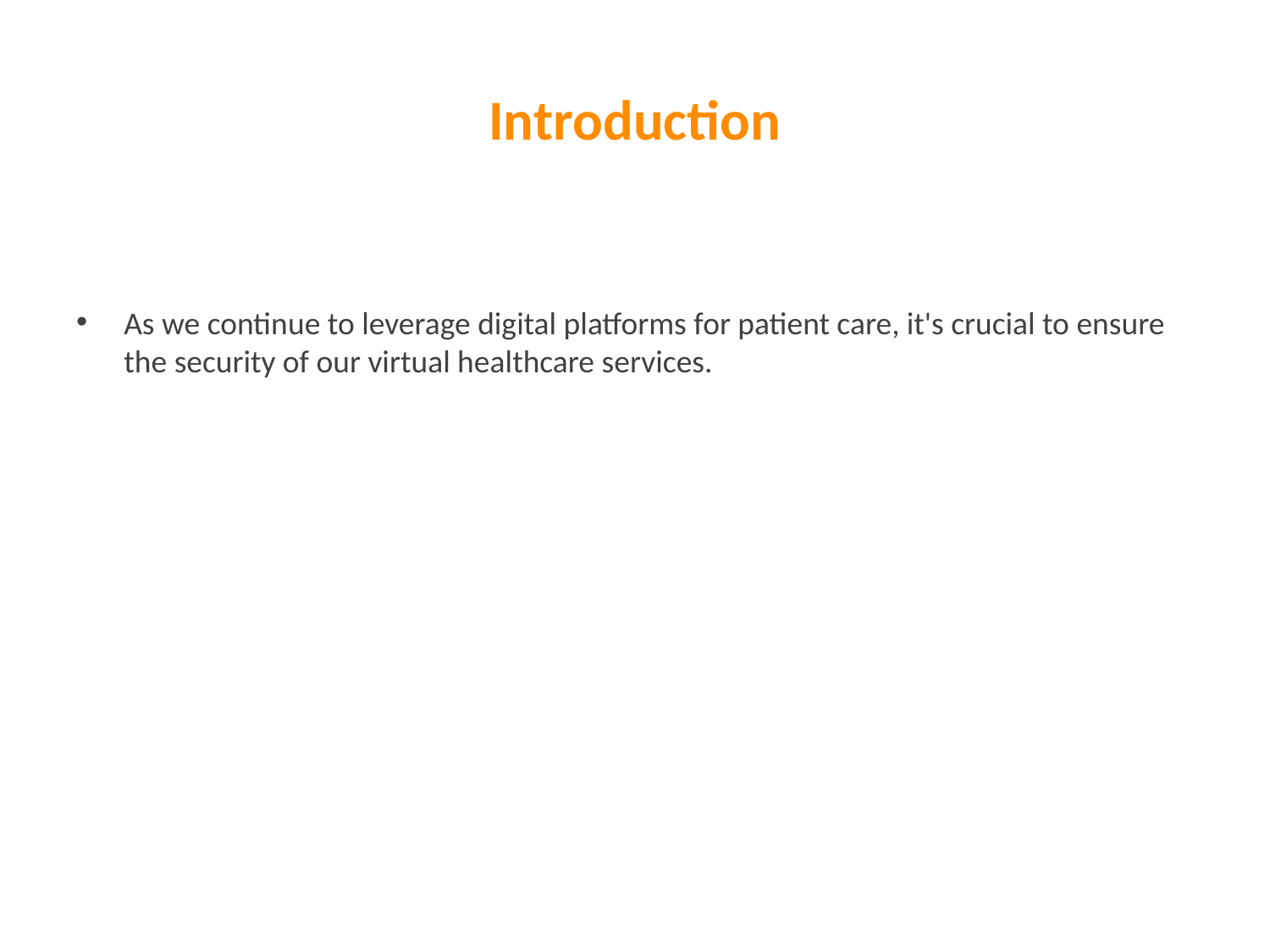

# Introduction

As we continue to leverage digital platforms for patient care, it's crucial to ensure the security of our virtual healthcare services.